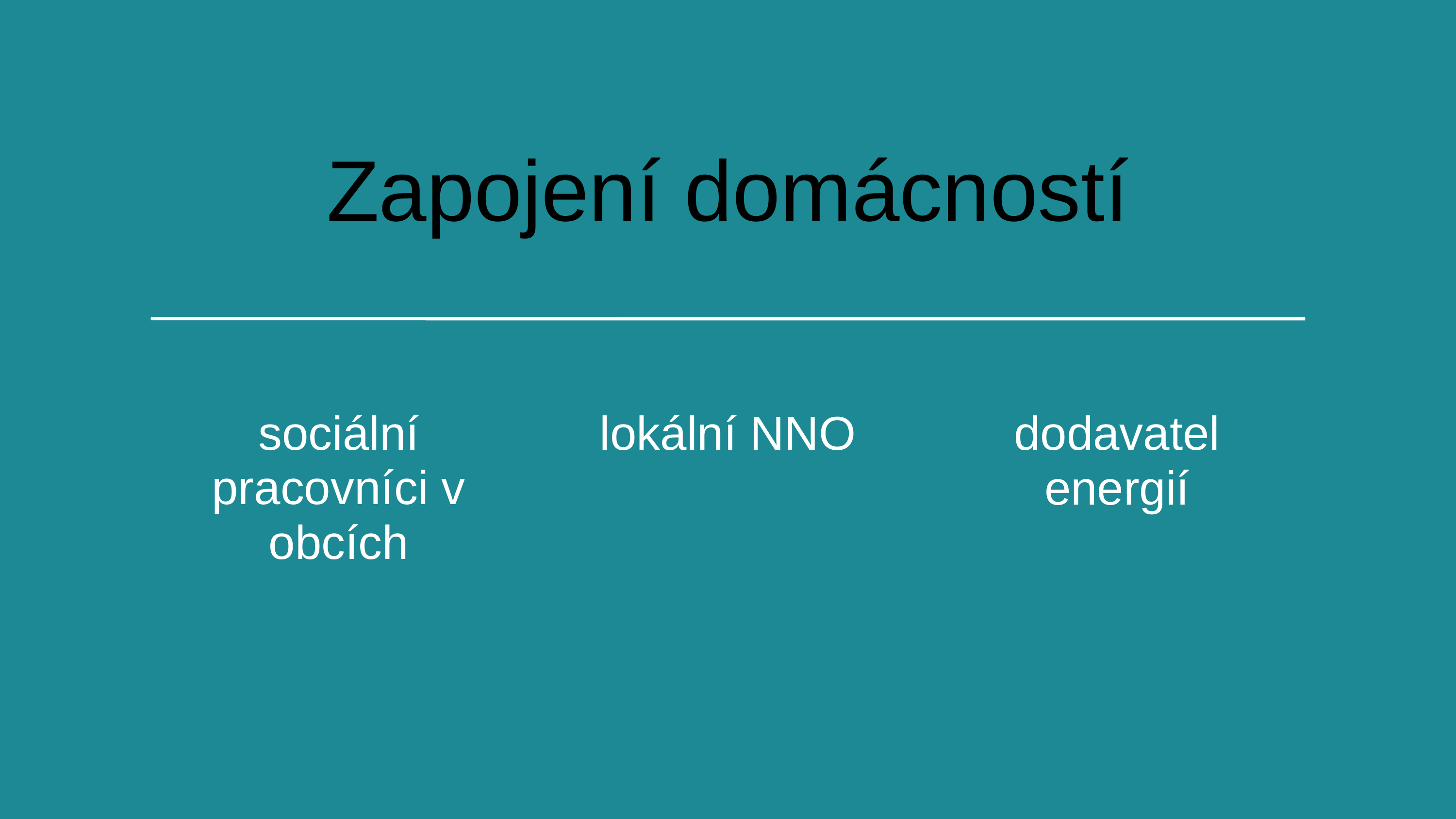

Zapojení domácností

sociální pracovníci v obcích
lokální NNO
dodavatel energií